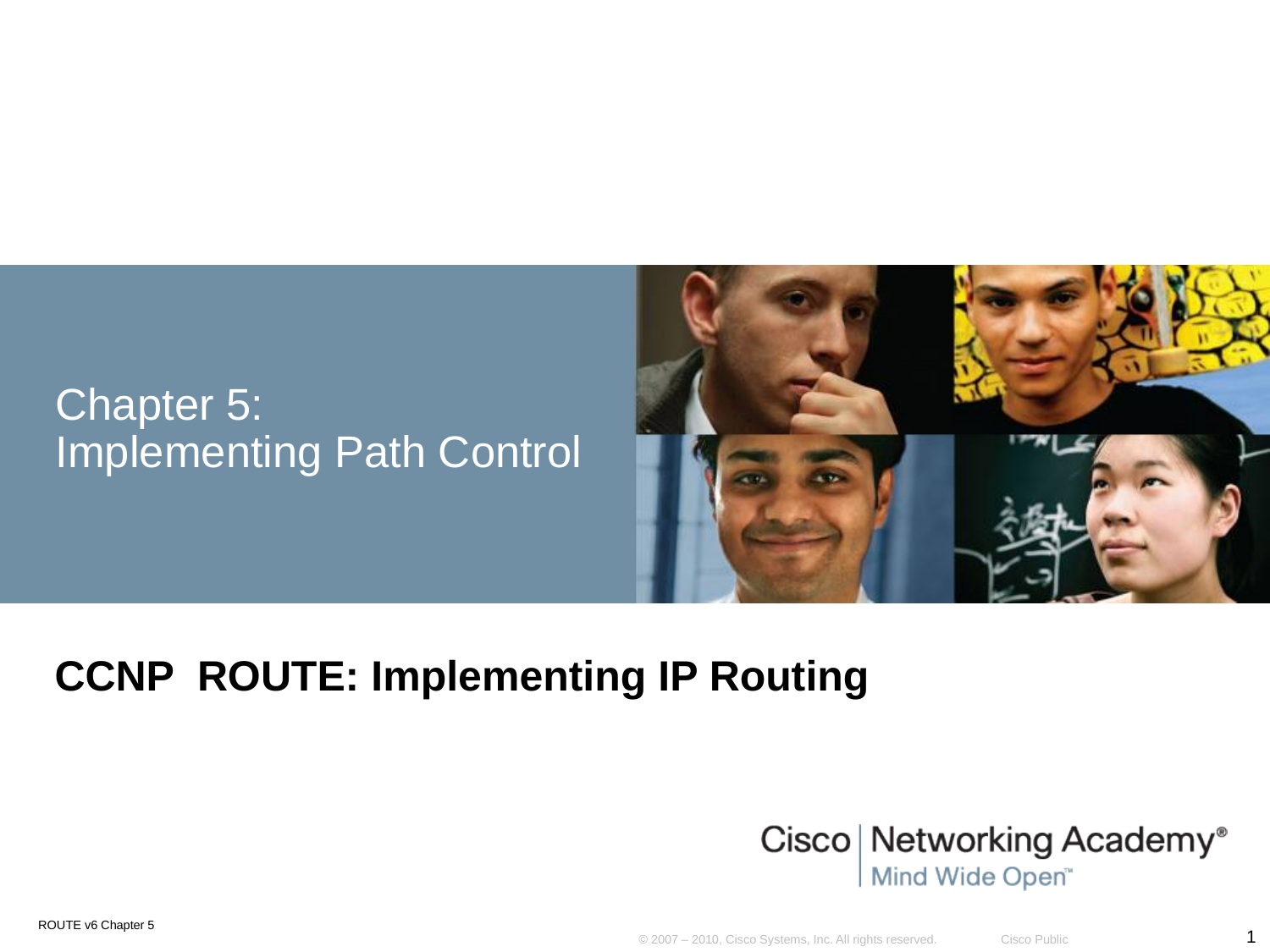

# Chapter 5: Implementing Path Control
CCNP  ROUTE: Implementing IP Routing